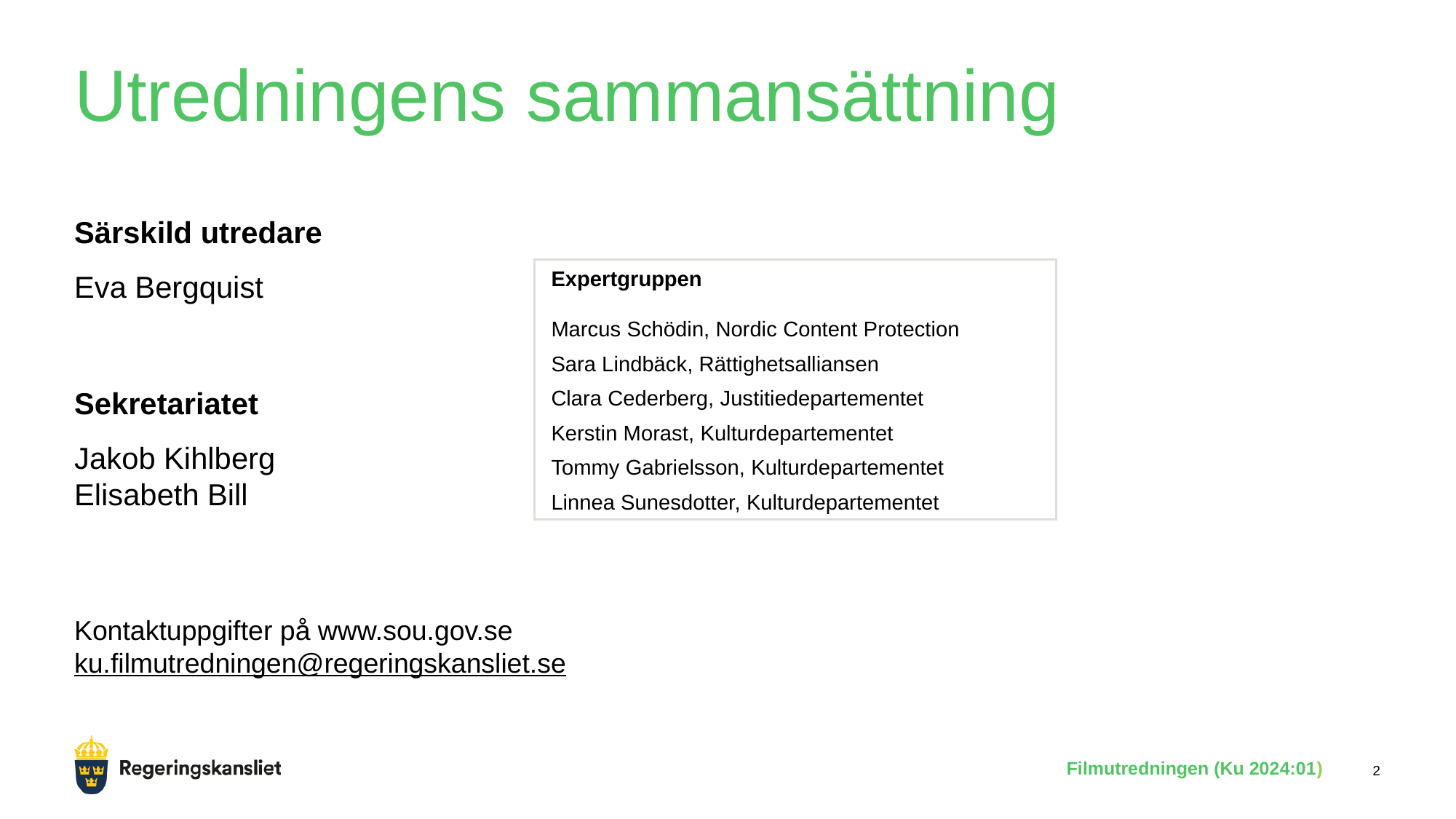

# Utredningens sammansättning

Särskild utredare
Eva Bergquist

Sekretariatet
Jakob Kihlberg
Elisabeth Bill

Kontaktuppgifter på www.sou.gov.se
ku.filmutredningen@regeringskansliet.se
 Expertgruppen
 Marcus Schödin, Nordic Content Protection
 Sara Lindbäck, Rättighetsalliansen
 Clara Cederberg, Justitiedepartementet
 Kerstin Morast, Kulturdepartementet
 Tommy Gabrielsson, Kulturdepartementet
 Linnea Sunesdotter, Kulturdepartementet
Filmutredningen (Ku 2024:01)
2